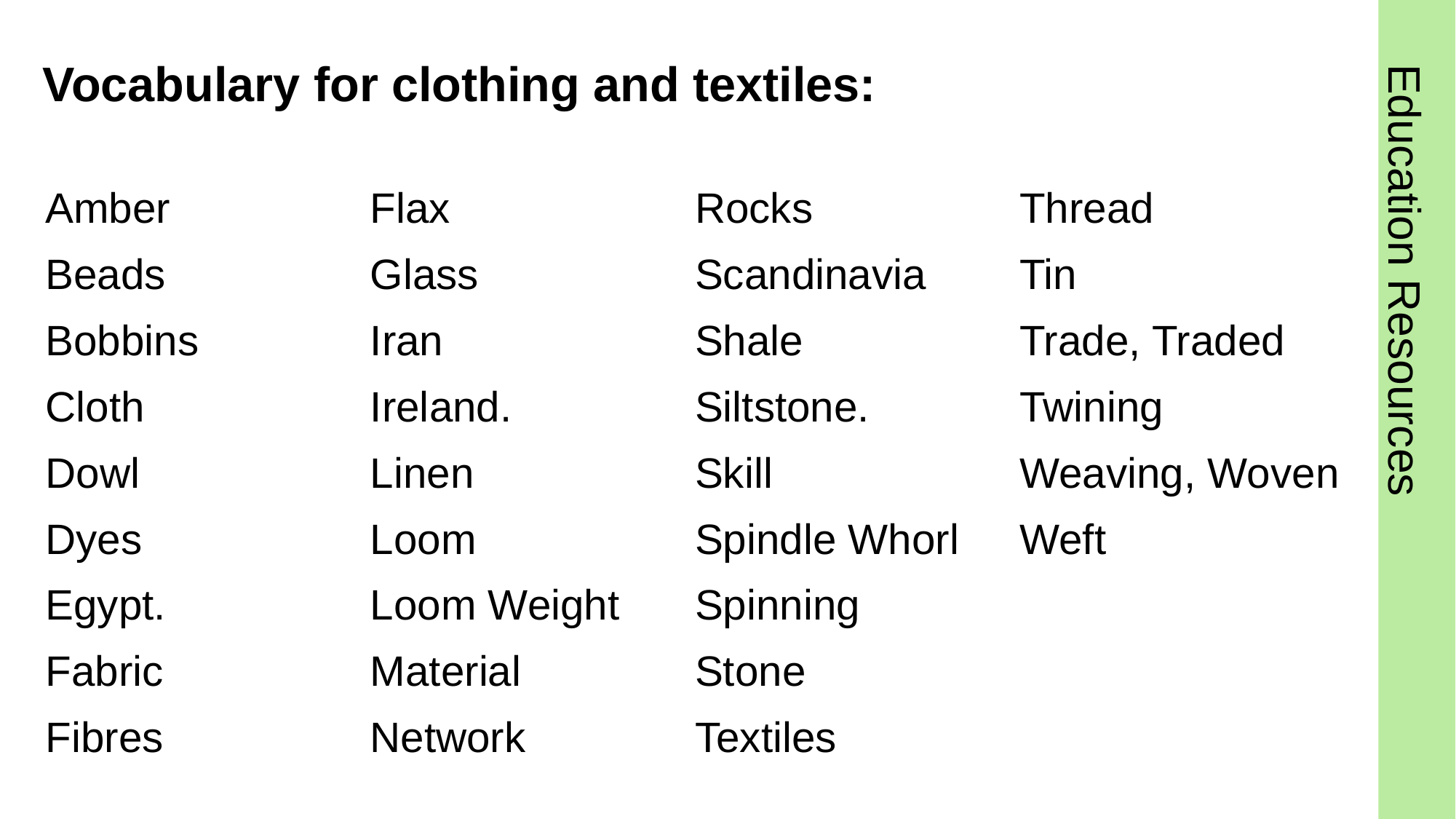

# Vocabulary for clothing and textiles:
Amber
Beads
Bobbins
Cloth
Dowl
Dyes
Egypt.
Fabric
Fibres
Flax
Glass
Iran
Ireland.
Linen
Loom
Loom Weight
Material
Network
Rocks
Scandinavia
Shale
Siltstone.
Skill
Spindle Whorl
Spinning
Stone
Textiles
Thread
Tin
Trade, Traded
Twining
Weaving, Woven
Weft